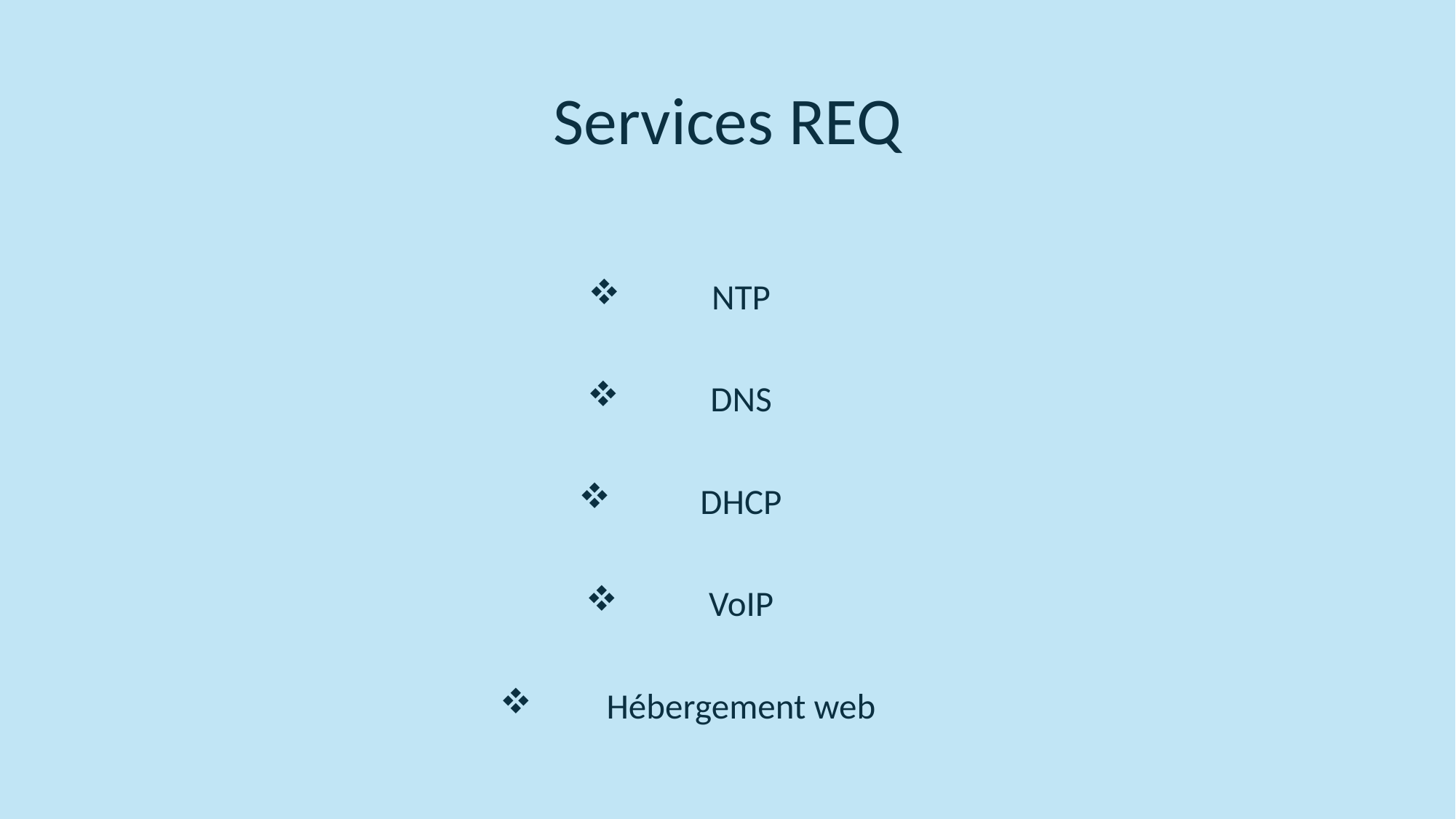

# Services REQ

NTP

DNS

DHCP

VoIP

Hébergement web